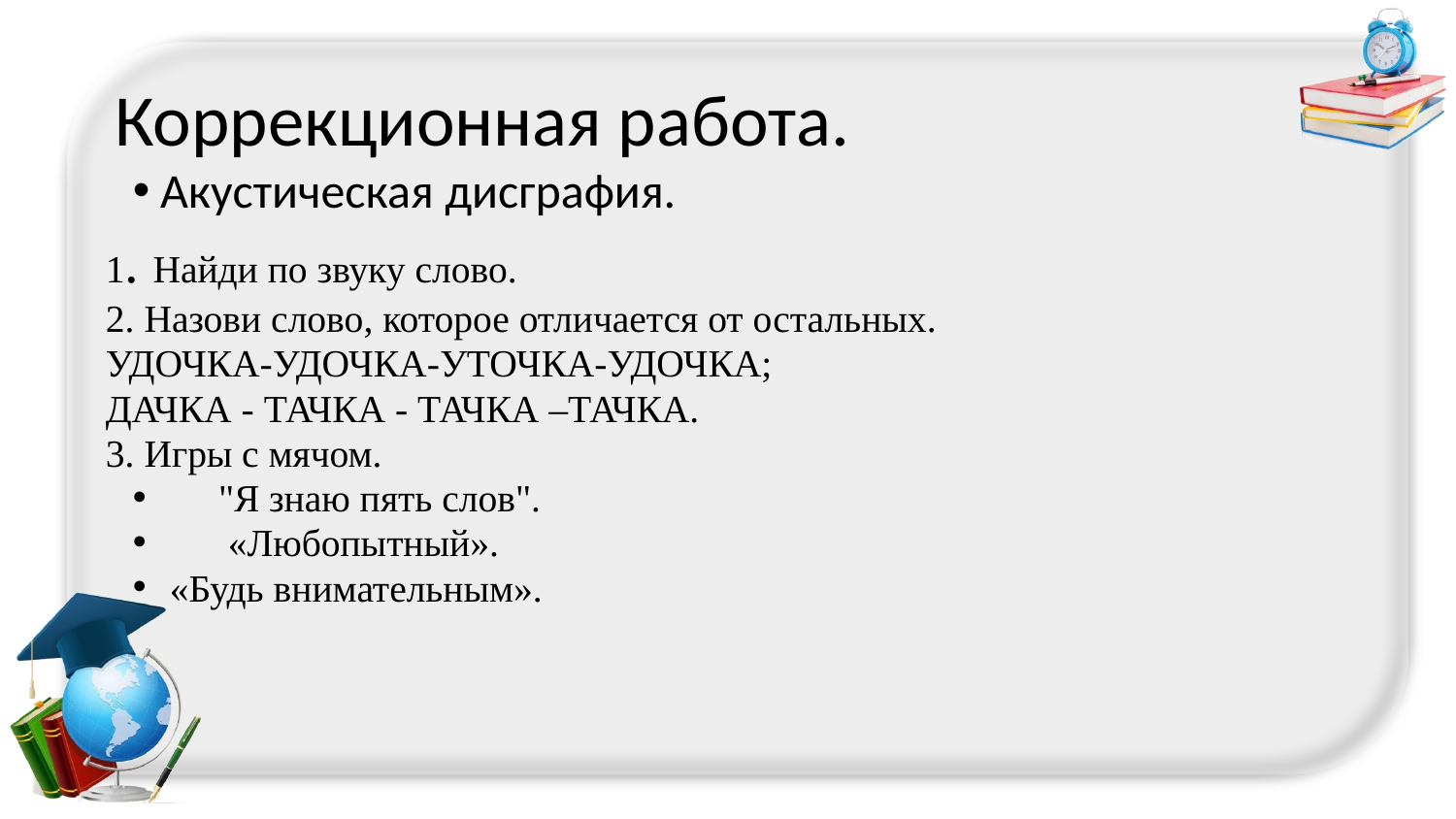

# Коррекционная работа.
Акустическая дисграфия.
1. Найди по звуку слово.
2. Назови слово, которое отличается от остальных.
УДОЧКА-УДОЧКА-УТОЧКА-УДОЧКА;
ДАЧКА - ТАЧКА - ТАЧКА –ТАЧКА.
3. Игры с мячом.
      "Я знаю пять слов".
       «Любопытный».
 «Будь внимательным».